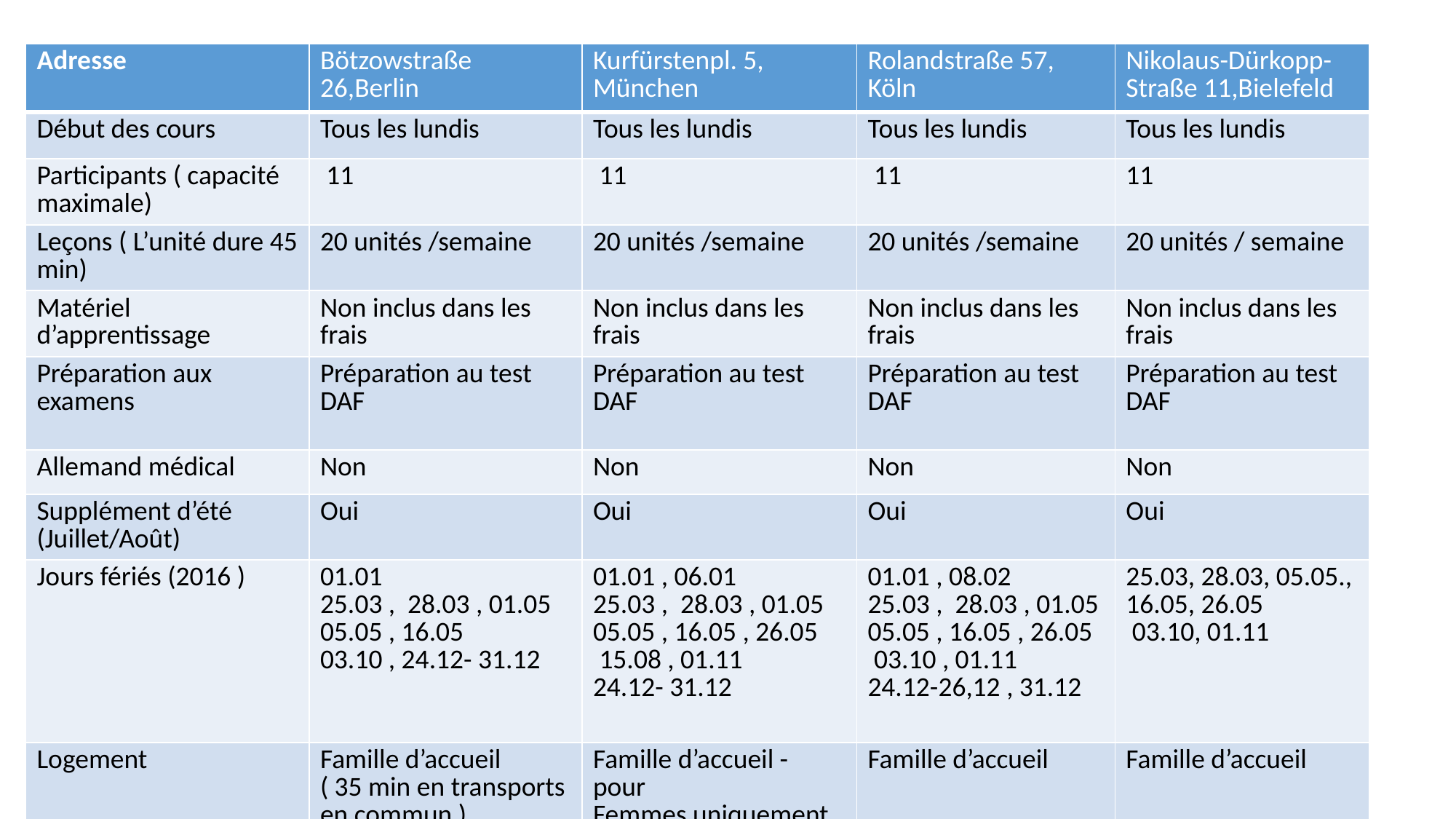

| Adresse | Bötzowstraße 26,Berlin | Kurfürstenpl. 5, München | Rolandstraße 57, Köln | Nikolaus-Dürkopp-Straße 11,Bielefeld |
| --- | --- | --- | --- | --- |
| Début des cours | Tous les lundis | Tous les lundis | Tous les lundis | Tous les lundis |
| Participants ( capacité maximale) | 11 | 11 | 11 | 11 |
| Leçons ( L’unité dure 45 min) | 20 unités /semaine | 20 unités /semaine | 20 unités /semaine | 20 unités / semaine |
| Matériel d’apprentissage | Non inclus dans les frais | Non inclus dans les frais | Non inclus dans les frais | Non inclus dans les frais |
| Préparation aux examens | Préparation au test DAF | Préparation au test DAF | Préparation au test DAF | Préparation au test DAF |
| Allemand médical | Non | Non | Non | Non |
| Supplément d’été (Juillet/Août) | Oui | Oui | Oui | Oui |
| Jours fériés (2016 ) | 01.01 25.03 , 28.03 , 01.05 05.05 , 16.05 03.10 , 24.12- 31.12 | 01.01 , 06.01 25.03 , 28.03 , 01.05 05.05 , 16.05 , 26.05 15.08 , 01.11 24.12- 31.12 | 01.01 , 08.02 25.03 , 28.03 , 01.05 05.05 , 16.05 , 26.05 03.10 , 01.11 24.12-26,12 , 31.12 | 25.03, 28.03, 05.05., 16.05, 26.05 03.10, 01.11 |
| Logement | Famille d’accueil ( 35 min en transports en commun ) | Famille d’accueil - pour Femmes uniquement | Famille d’accueil | Famille d’accueil |
| Loisirs | Excursions en petits groupes Musées- Théâtre Activités sportives variées | Des excursions (Chiemsee, Salzbourg,Dachau) Des châteaux historiques  Musées -Théâtre films & exhibitions Tours à vélo | Opéra - philharmonie Musées -Théâtre Galeries d’Art Excurions | Excursions en petits groupes Activités sportives |
#